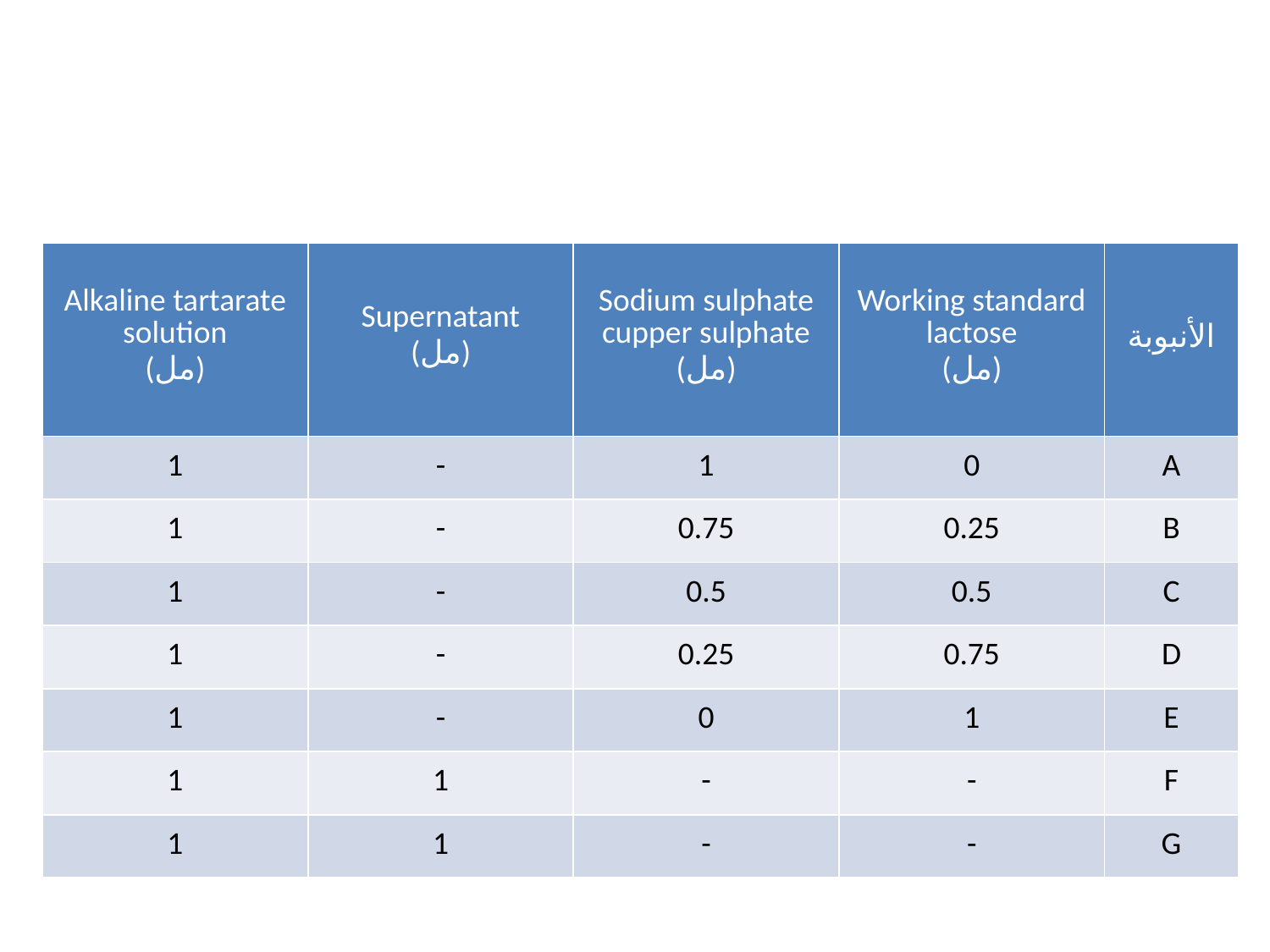

#
| Alkaline tartarate solution (مل) | Supernatant (مل) | Sodium sulphate cupper sulphate (مل) | Working standard lactose (مل) | الأنبوبة |
| --- | --- | --- | --- | --- |
| 1 | - | 1 | 0 | A |
| 1 | - | 0.75 | 0.25 | B |
| 1 | - | 0.5 | 0.5 | C |
| 1 | - | 0.25 | 0.75 | D |
| 1 | - | 0 | 1 | E |
| 1 | 1 | - | - | F |
| 1 | 1 | - | - | G |